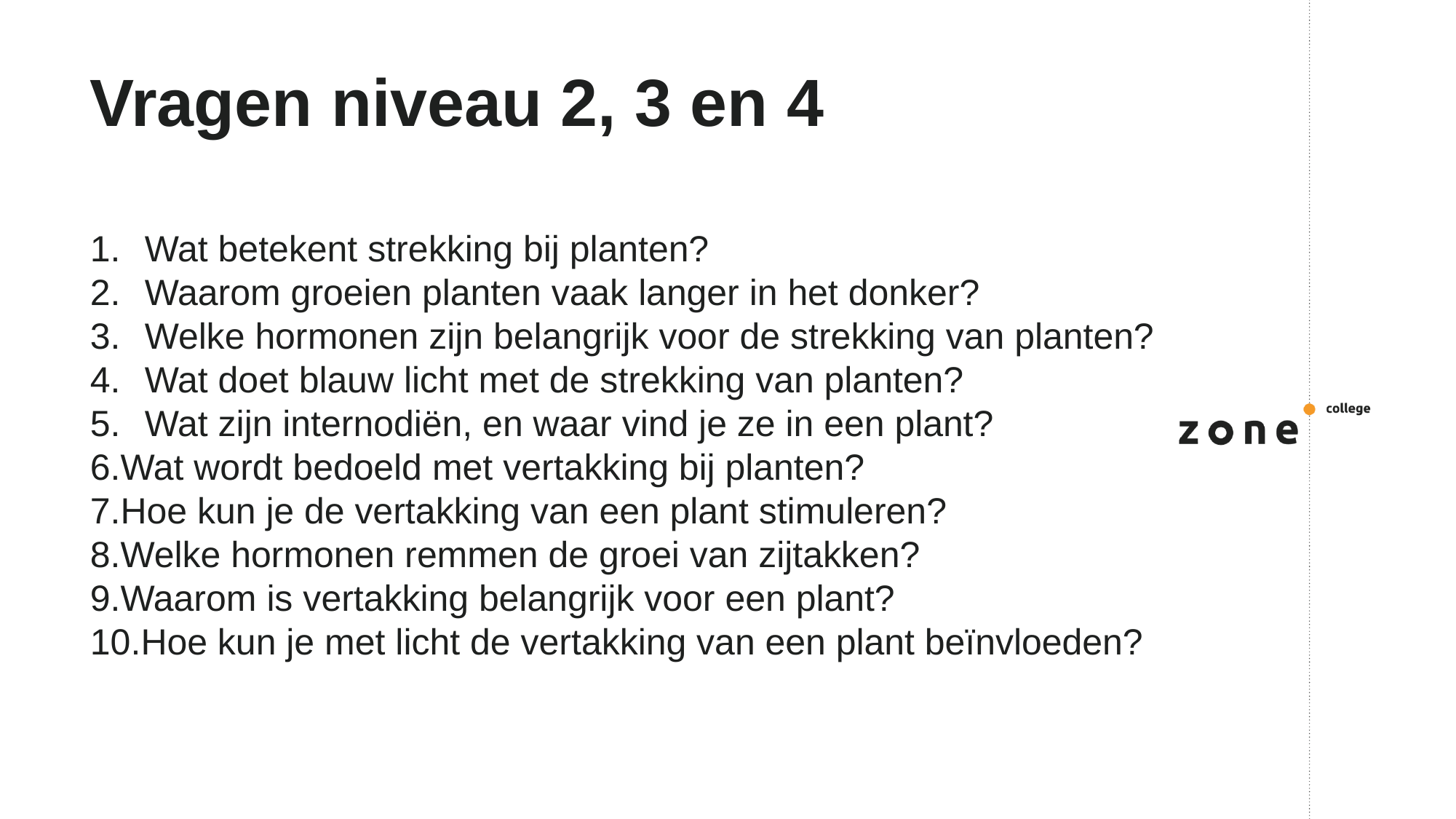

# Vragen niveau 2, 3 en 4
Wat betekent strekking bij planten?
Waarom groeien planten vaak langer in het donker?
Welke hormonen zijn belangrijk voor de strekking van planten?
Wat doet blauw licht met de strekking van planten?
Wat zijn internodiën, en waar vind je ze in een plant?
Wat wordt bedoeld met vertakking bij planten?
Hoe kun je de vertakking van een plant stimuleren?
Welke hormonen remmen de groei van zijtakken?
Waarom is vertakking belangrijk voor een plant?
Hoe kun je met licht de vertakking van een plant beïnvloeden?